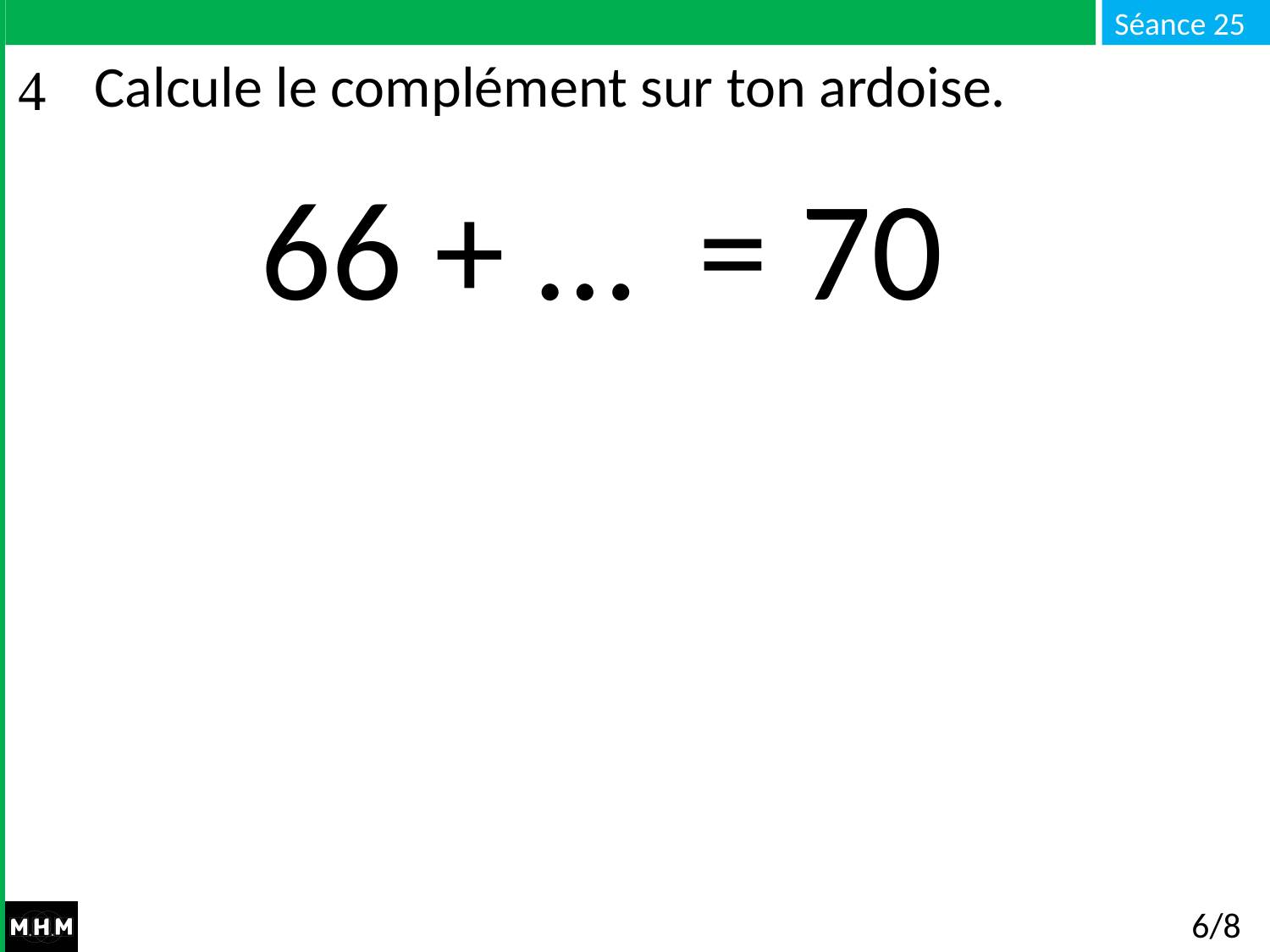

# Calcule le complément sur ton ardoise.
66 + …  = 70
6/8